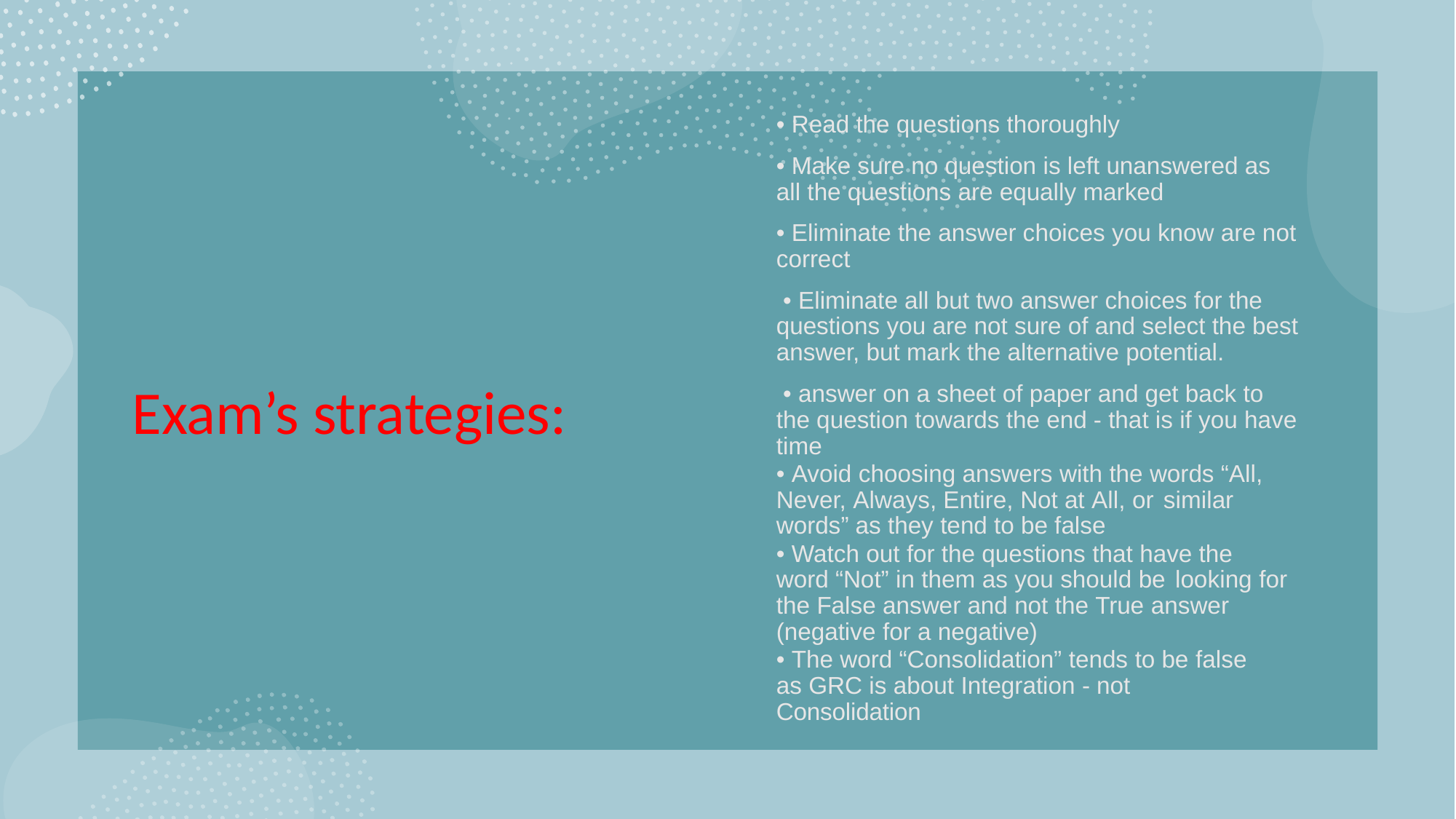

# Exam’s strategies:
• Read the questions thoroughly
• Make sure no question is left unanswered as all the questions are equally marked
• Eliminate the answer choices you know are not correct
 • Eliminate all but two answer choices for the questions you are not sure of and select the best answer, but mark the alternative potential.
 • answer on a sheet of paper and get back to the question towards the end - that is if you have time
• Avoid choosing answers with the words “All, Never, Always, Entire, Not at All, or similar words” as they tend to be false
• Watch out for the questions that have the word “Not” in them as you should be looking for the False answer and not the True answer (negative for a negative)
• The word “Consolidation” tends to be false as GRC is about Integration - not Consolidation